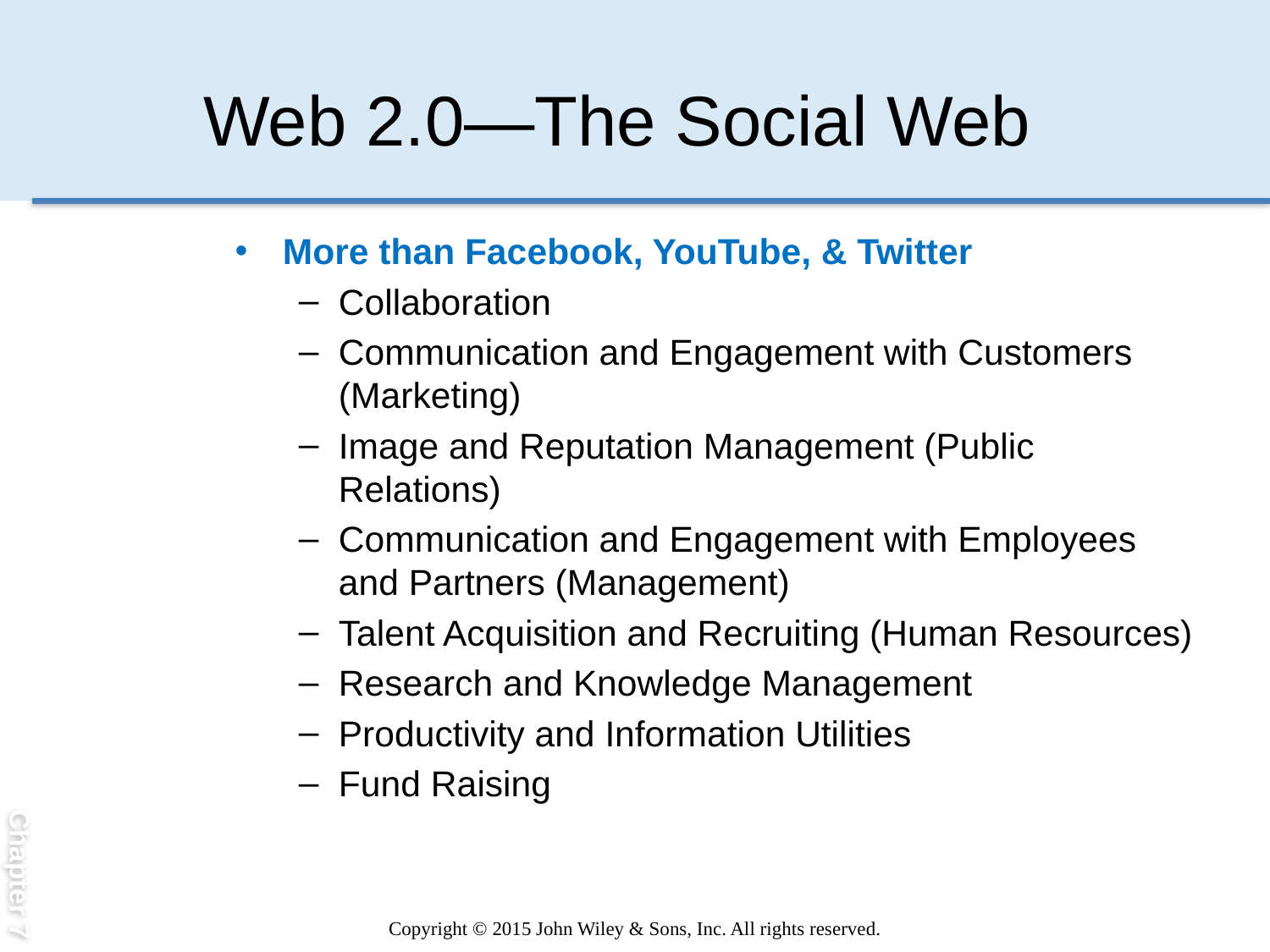

Chapter 7
# Web 2.0—The Social Web
More than Facebook, YouTube, & Twitter
Collaboration
Communication and Engagement with Customers (Marketing)
Image and Reputation Management (Public Relations)
Communication and Engagement with Employees and Partners (Management)
Talent Acquisition and Recruiting (Human Resources)
Research and Knowledge Management
Productivity and Information Utilities
Fund Raising